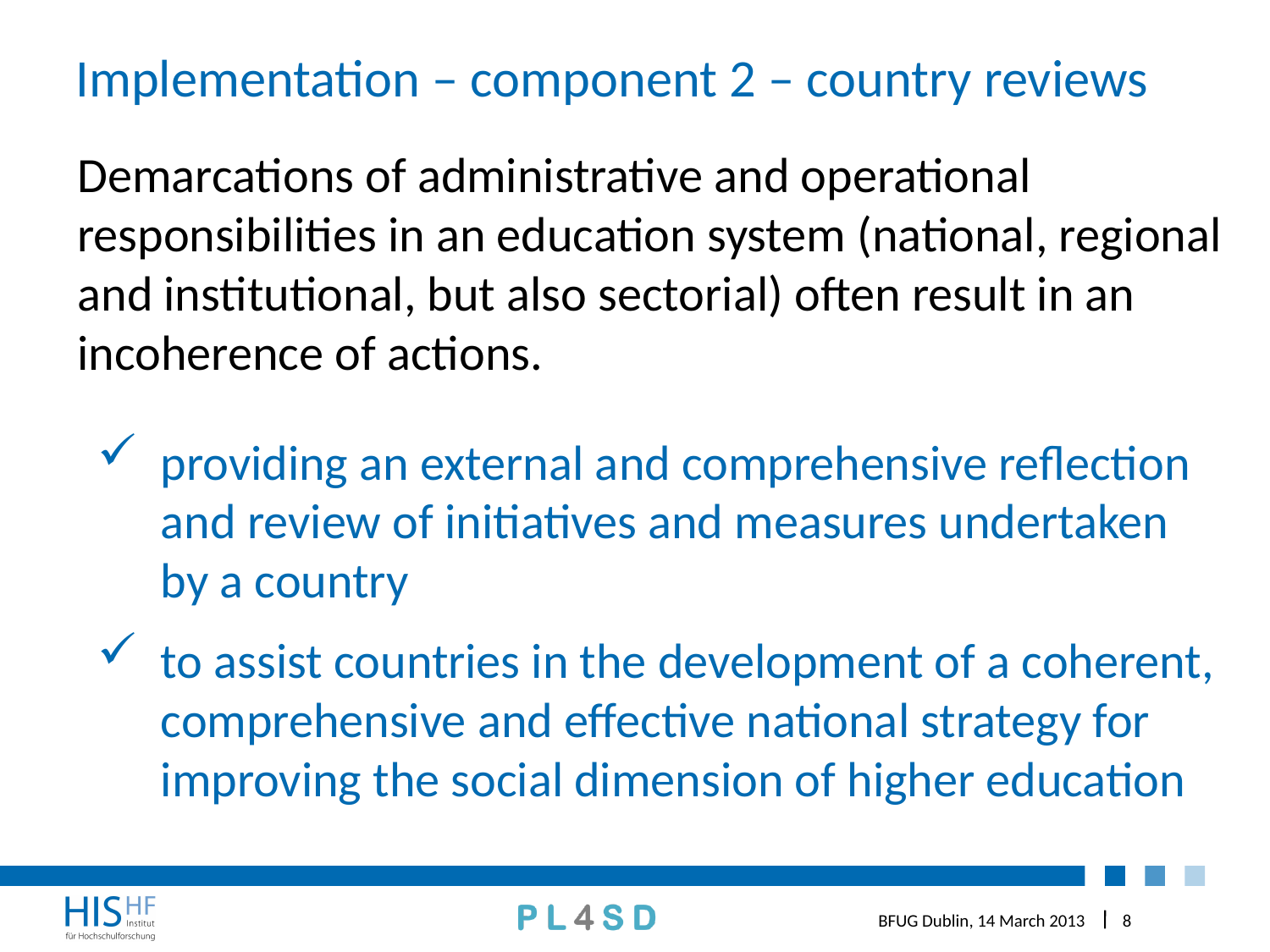

# Implementation – component 2 – country reviews
Demarcations of administrative and operational responsibilities in an education system (national, regional and institutional, but also sectorial) often result in an incoherence of actions.

providing an external and comprehensive reflection and review of initiatives and measures undertaken by a country
to assist countries in the development of a coherent, comprehensive and effective national strategy for improving the social dimension of higher education